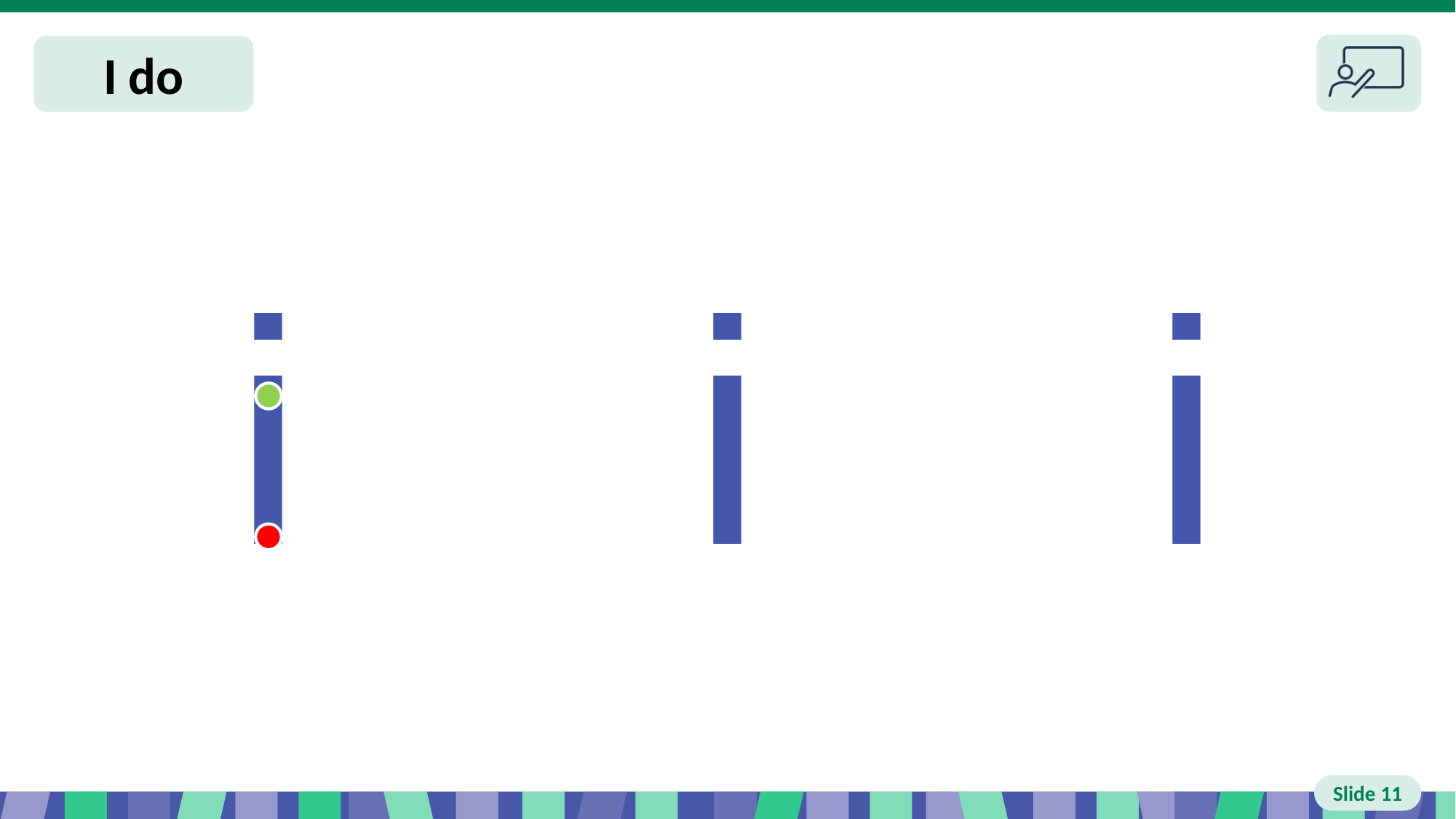

Slide 11 I do
i
i
i